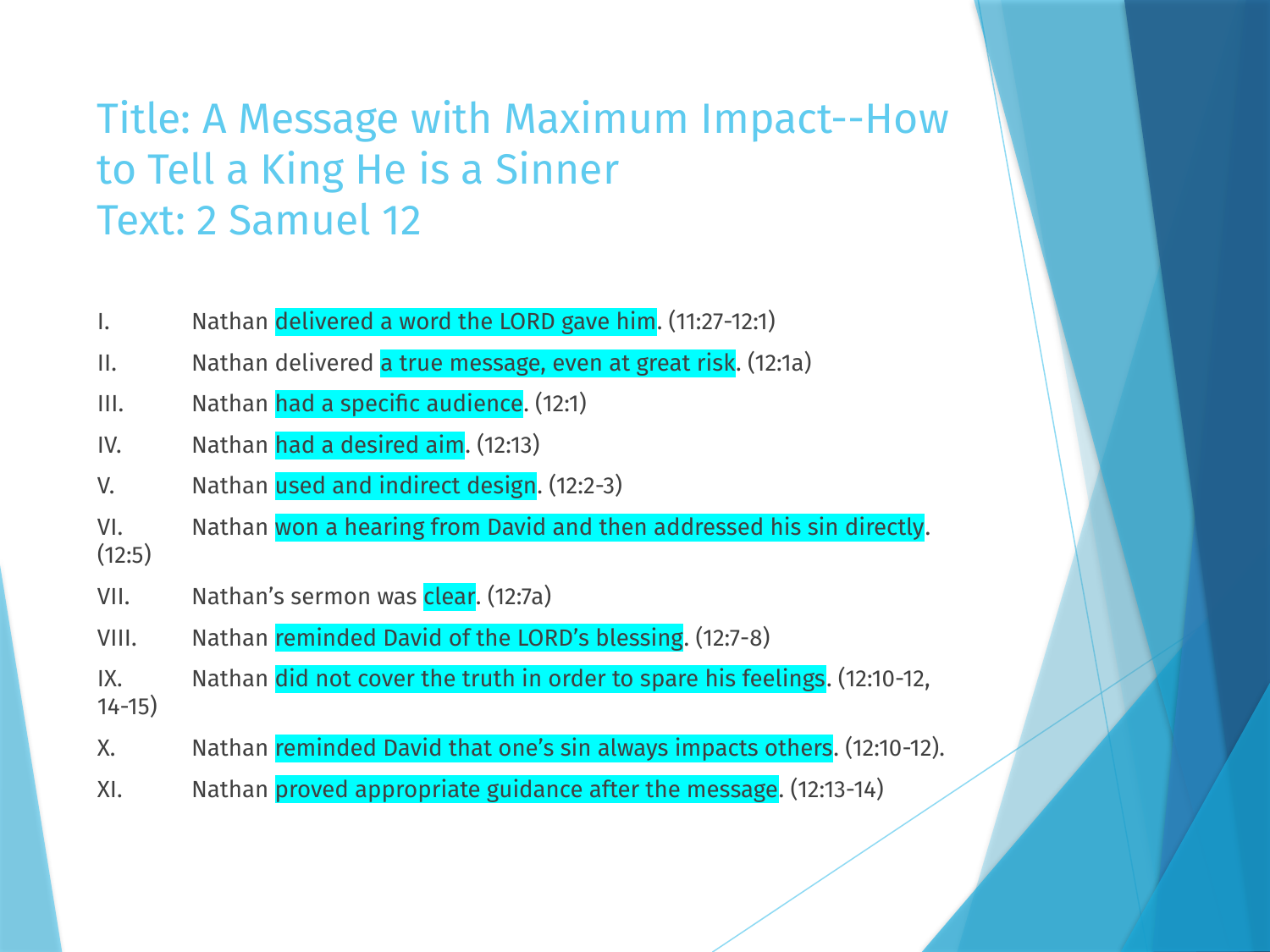

# Title: A Message with Maximum Impact--How to Tell a King He is a Sinner Text: 2 Samuel 12
I.	Nathan delivered a word the LORD gave him. (11:27-12:1)
II.	Nathan delivered a true message, even at great risk. (12:1a)
III.	Nathan had a specific audience. (12:1)
IV.	Nathan had a desired aim. (12:13)
V.	Nathan used and indirect design. (12:2-3)
VI.	Nathan won a hearing from David and then addressed his sin directly. (12:5)
VII.	Nathan’s sermon was clear. (12:7a)
VIII.	Nathan reminded David of the LORD’s blessing. (12:7-8)
IX.	Nathan did not cover the truth in order to spare his feelings. (12:10-12, 14-15)
X.	Nathan reminded David that one’s sin always impacts others. (12:10-12).
XI.	Nathan proved appropriate guidance after the message. (12:13-14)